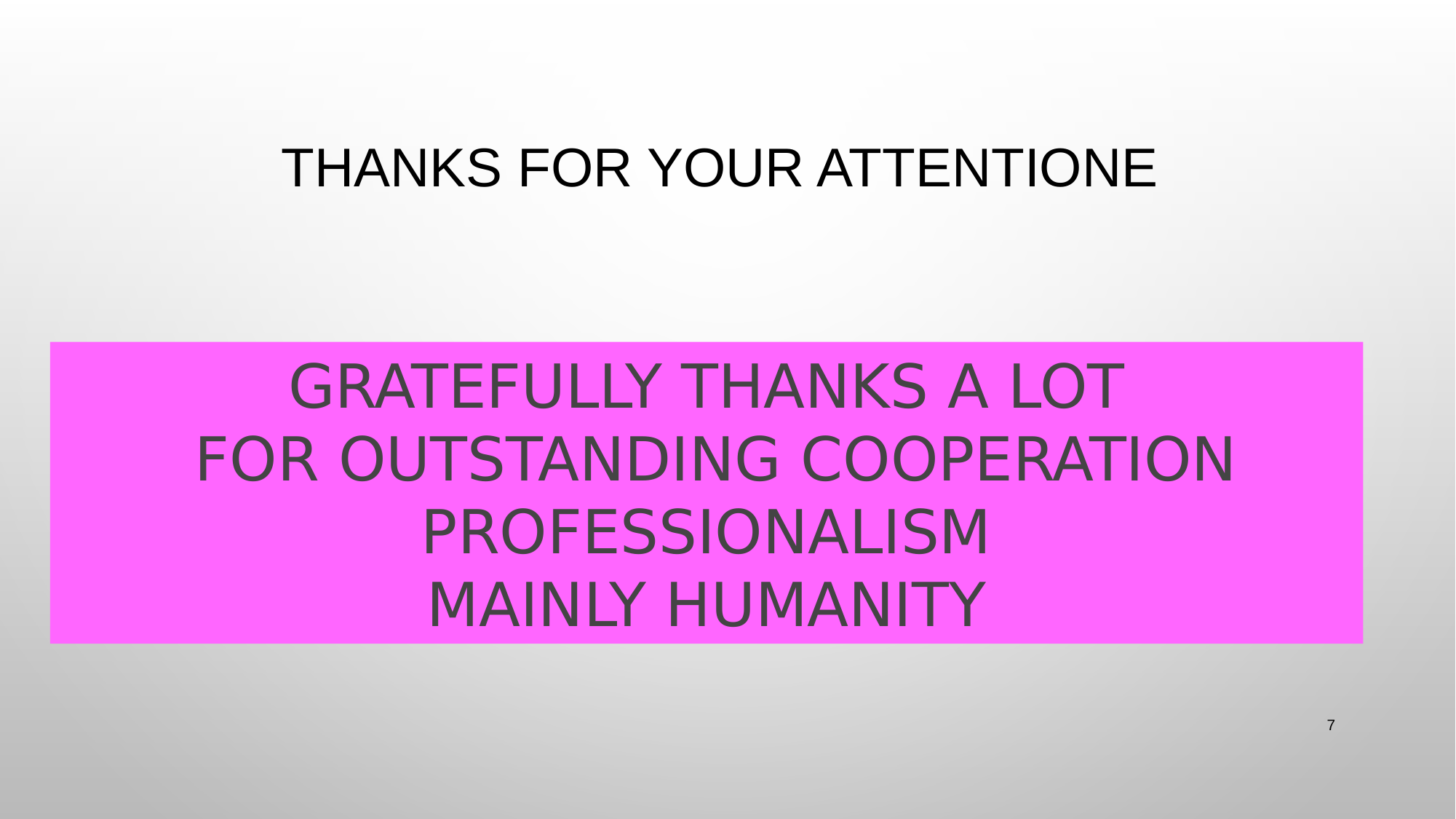

# THANKS FOR YOUR ATTENTIONE

GRATEFULLY THANKS A LOT
 FOR OUTSTANDING COOPERATION PROFESSIONALISM
MAINLY HUMANITY
7